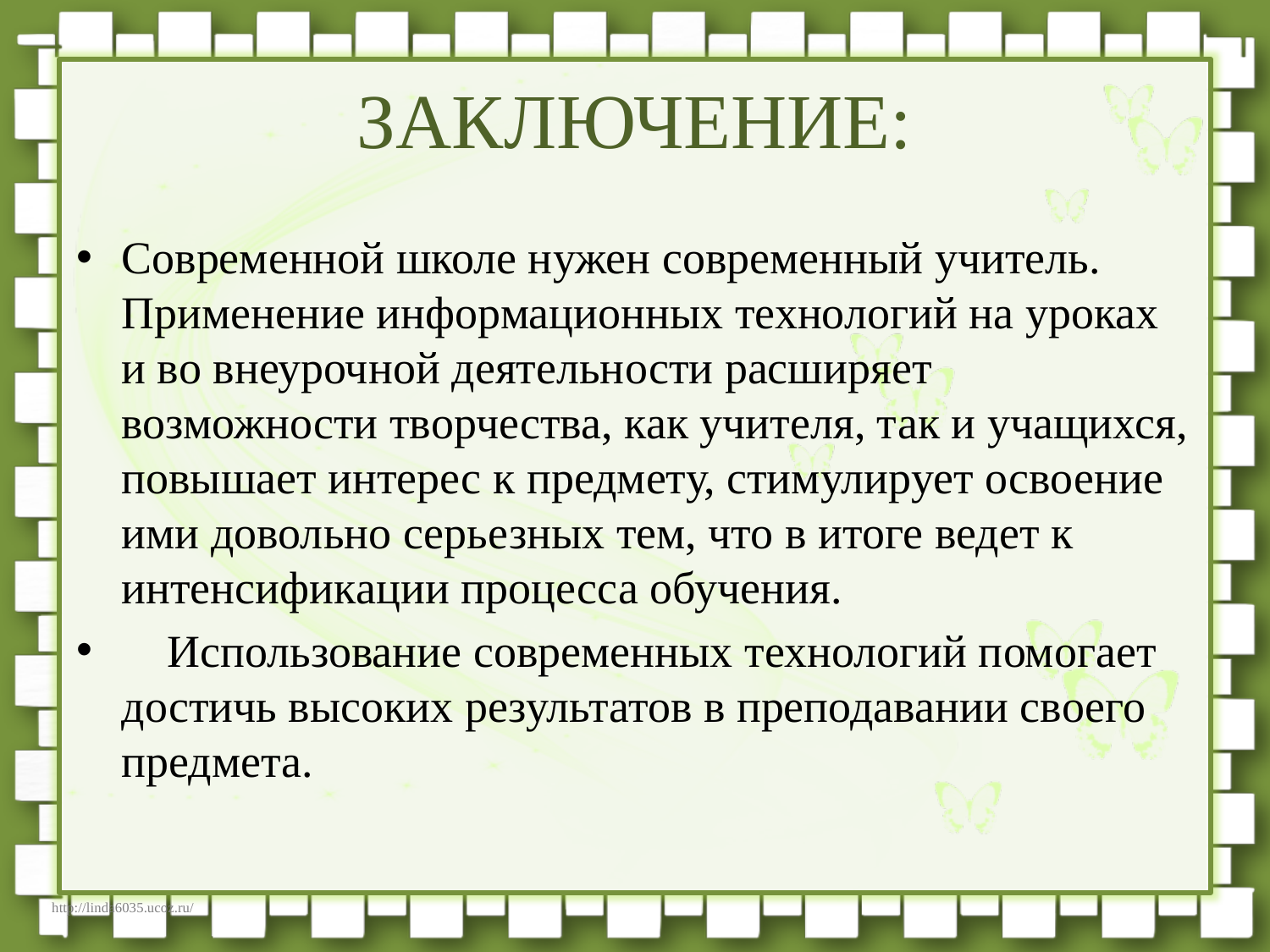

# ЗАКЛЮЧЕНИЕ:
Современной школе нужен современный учитель. Применение информационных технологий на уроках и во внеурочной деятельности расширяет возможности творчества, как учителя, так и учащихся, повышает интерес к предмету, стимулирует освоение ими довольно серьезных тем, что в итоге ведет к интенсификации процесса обучения.
    Использование современных технологий помогает достичь высоких результатов в преподавании своего предмета.